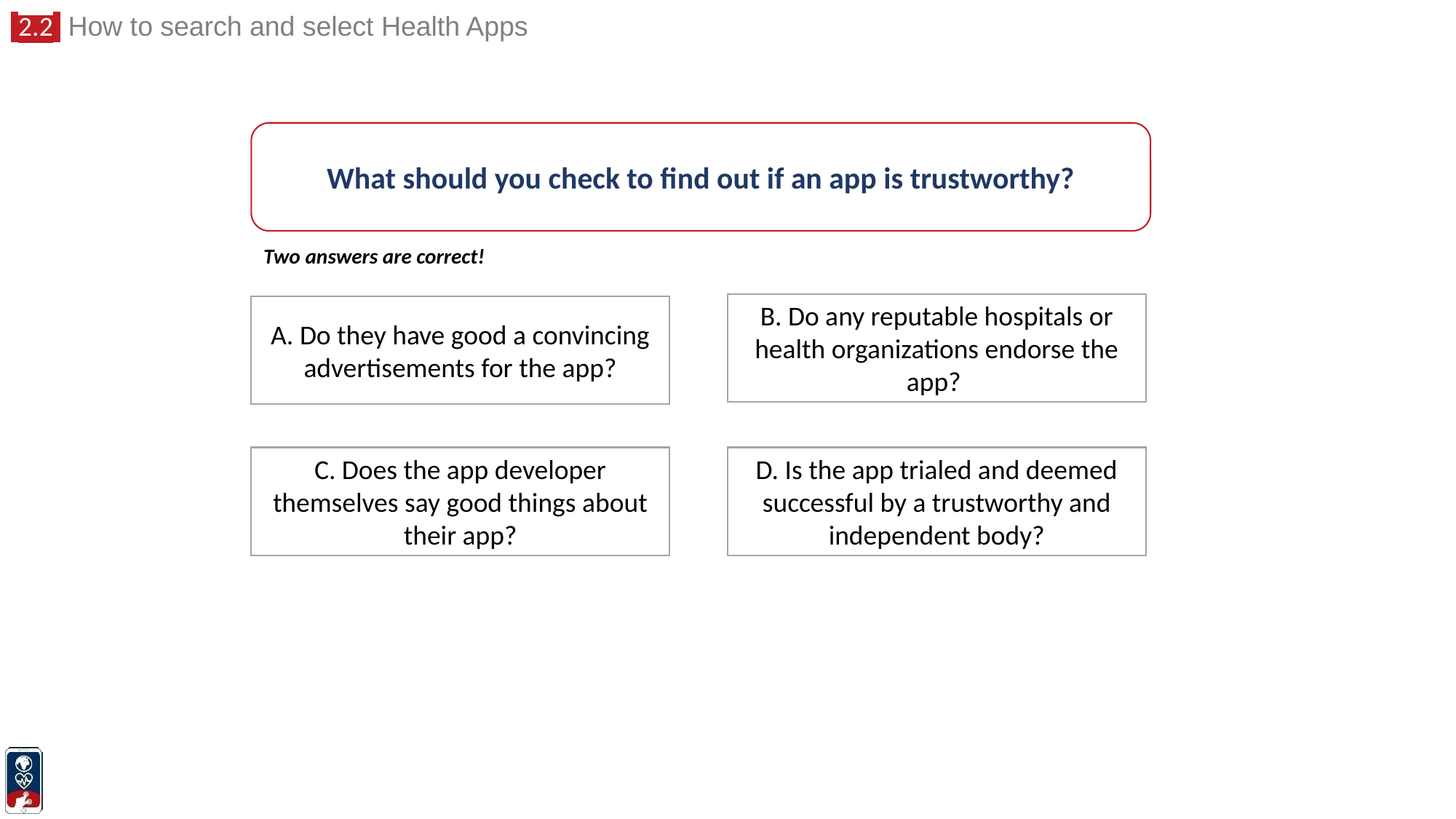

What should you check to find out if an app is trustworthy?
Two answers are correct!
B. Do any reputable hospitals or health organizations endorse the app?
A. Do they have good a convincing advertisements for the app?
D. Is the app trialed and deemed successful by a trustworthy and independent body?
C. Does the app developer themselves say good things about their app?